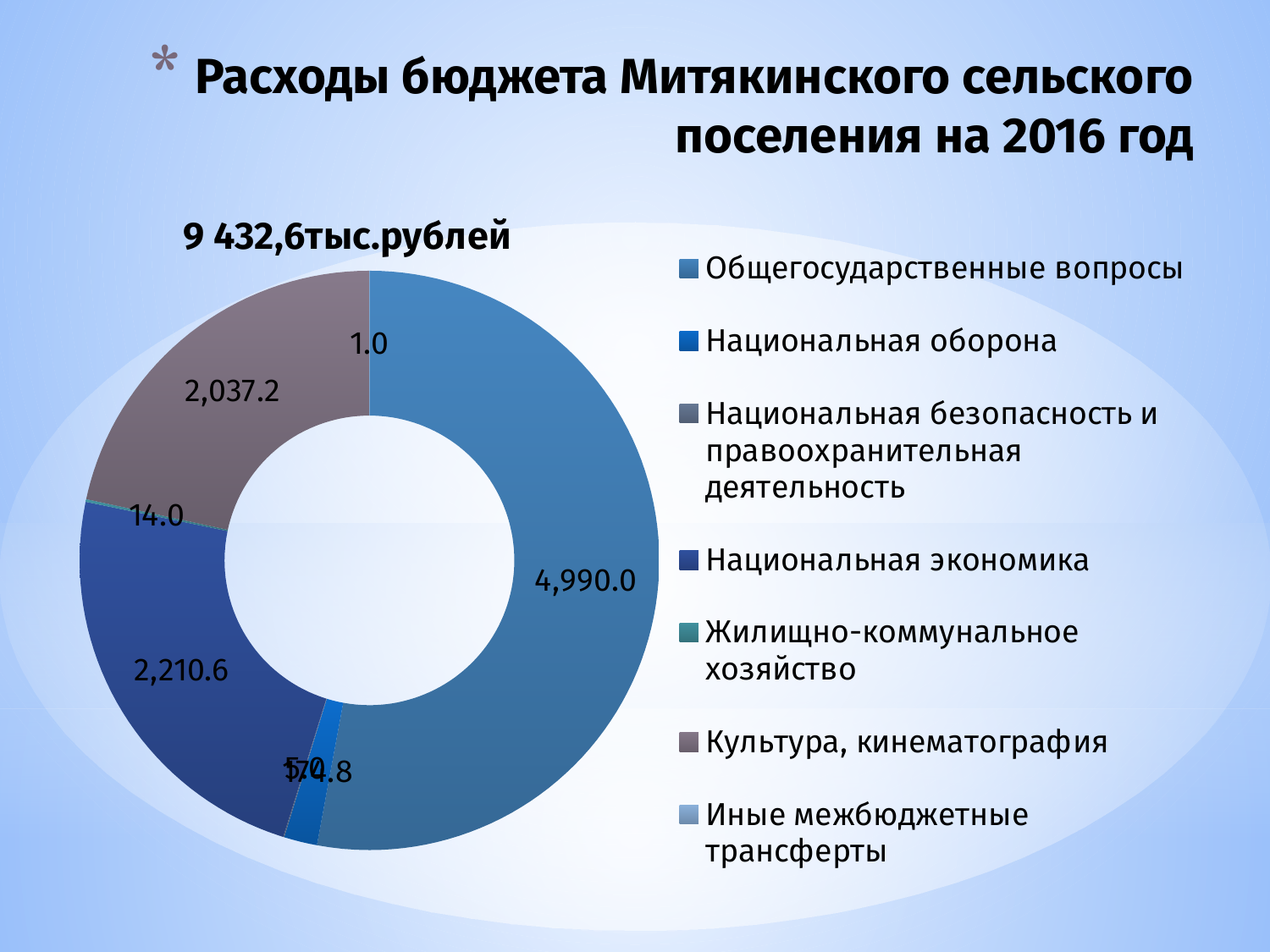

# Расходы бюджета Митякинского сельского поселения на 2016 год

### Chart: 9 432,6тыс.рублей

| Category | 9 432,6 тыс.рублей |
|---|---|
| Общегосударственные вопросы | 4990.0 |
| Национальная оборона | 174.8 |
| Национальная безопасность и правоохранительная деятельность | 5.0 |
| Национальная экономика | 2210.6 |
| Жилищно-коммунальное хозяйство | 14.0 |
| Культура, кинематография | 2037.2 |
| Иные межбюджетные трансферты | 1.0 |